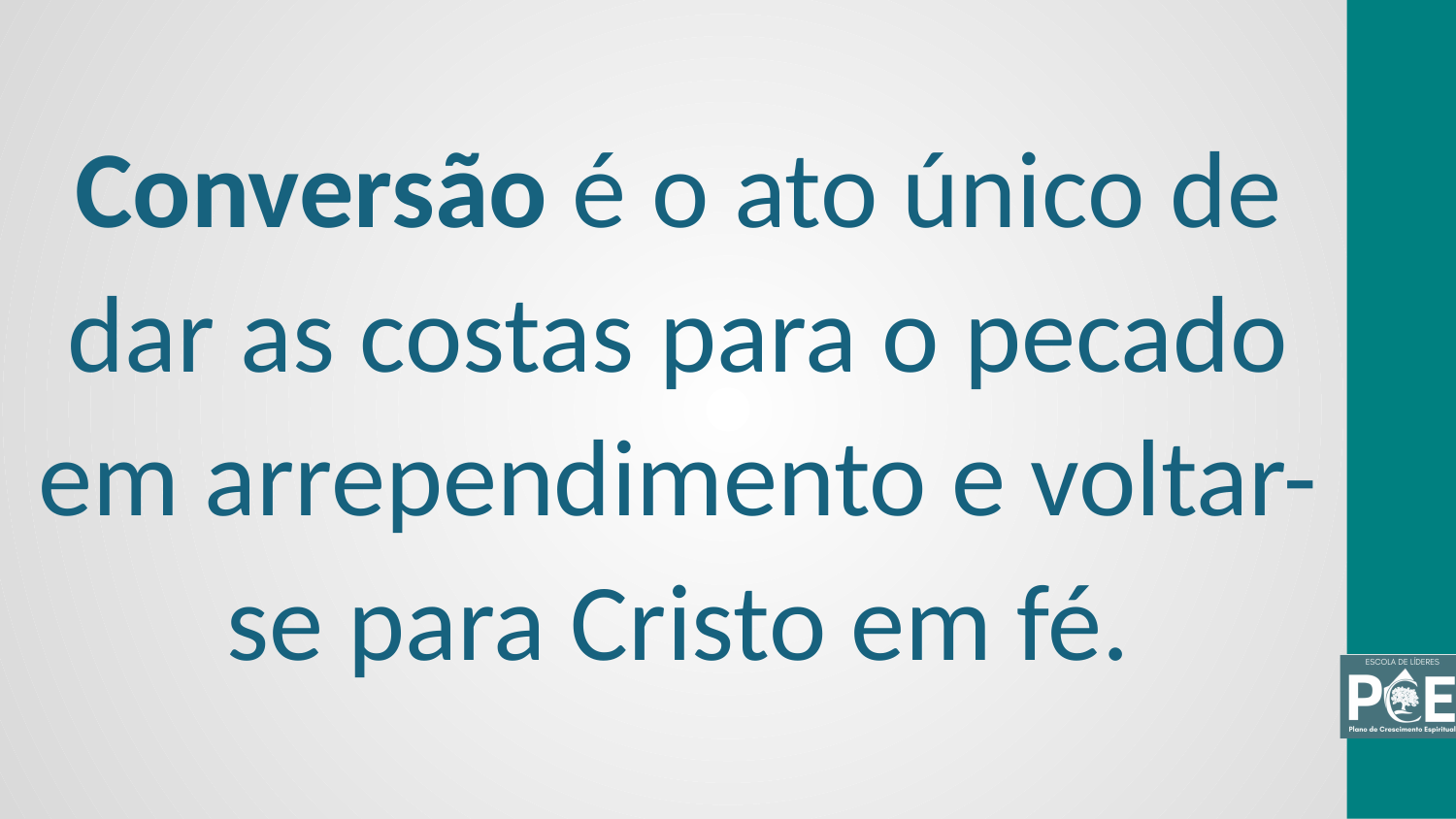

Conversão é o ato único de dar as costas para o pecado em arrependimento e voltar-se para Cristo em fé.